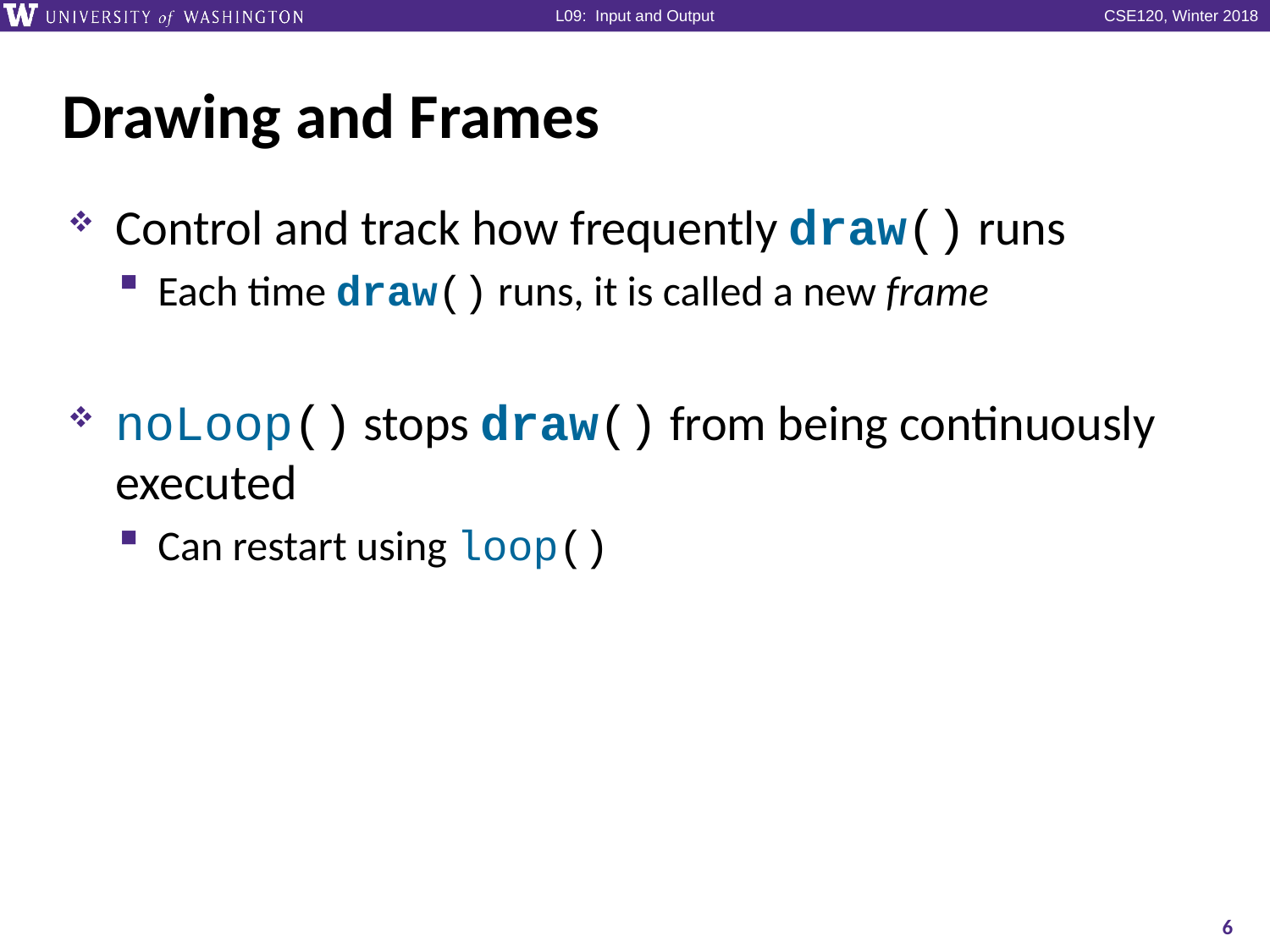

# Drawing and Frames
Control and track how frequently draw() runs
Each time draw() runs, it is called a new frame

noLoop() stops draw() from being continuously executed
Can restart using loop()
6